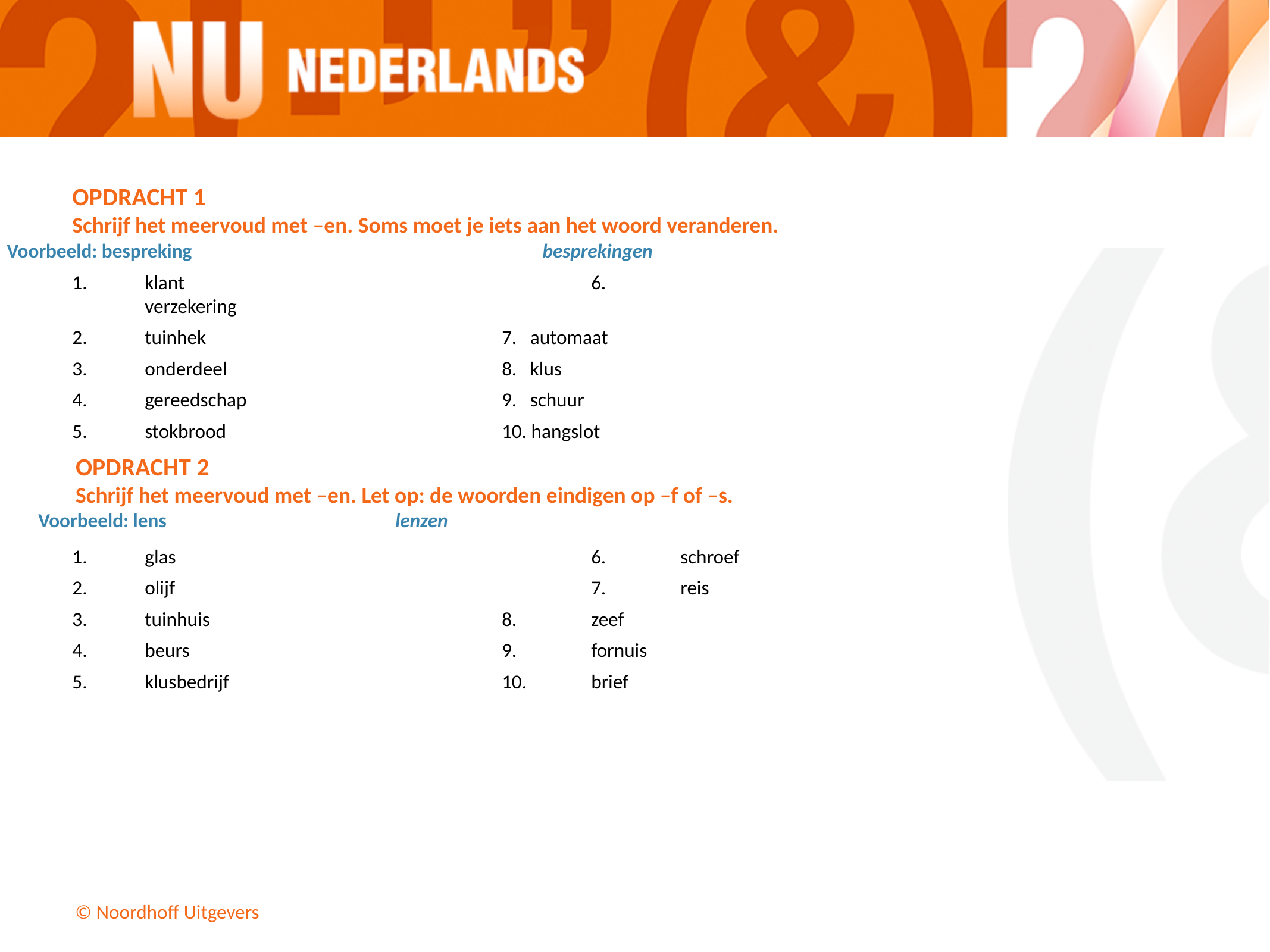

OPDRACHT 1
Schrijf het meervoud met –en. Soms moet je iets aan het woord veranderen.
Voorbeeld: bespreking				besprekingen
klant					6.   verzekering
tuinhek				7.   automaat
onderdeel				8.   klus
gereedschap			9.   schuur
stokbrood				10. hangslot

OPDRACHT 2
Schrijf het meervoud met –en. Let op: de woorden eindigen op –f of –s.
Voorbeeld: lens			lenzen
glas					6. 	schroef
olijf					7. 	reis
tuinhuis				8. 	zeef
beurs				9. 	fornuis
klusbedrijf				10. 	brief